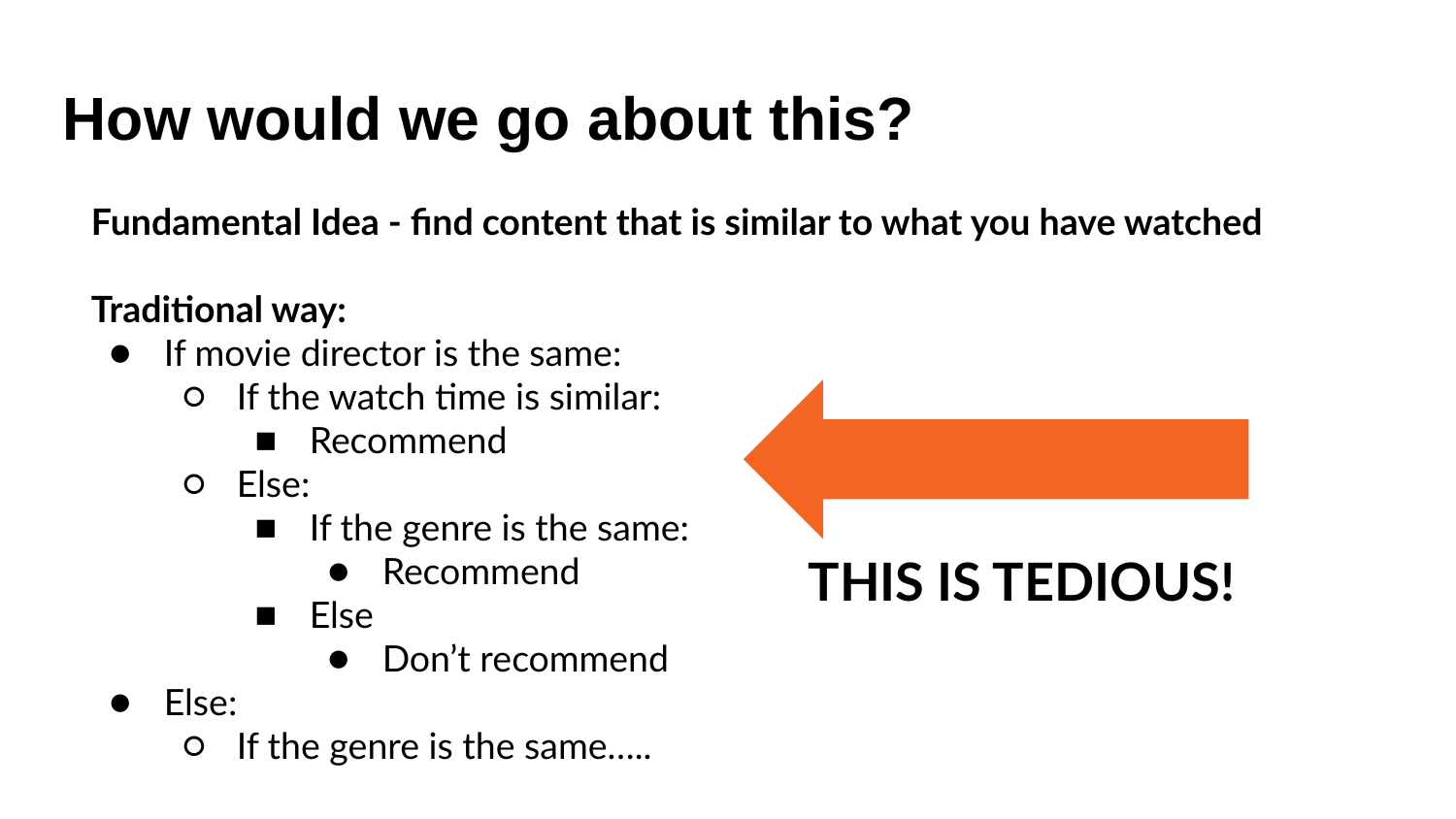

# How would we go about this?
Fundamental Idea - find content that is similar to what you have watched

Traditional way:
If movie director is the same:
If the watch time is similar:
Recommend
Else:
If the genre is the same:
Recommend
Else
Don’t recommend
Else:
If the genre is the same…..

THIS IS TEDIOUS!